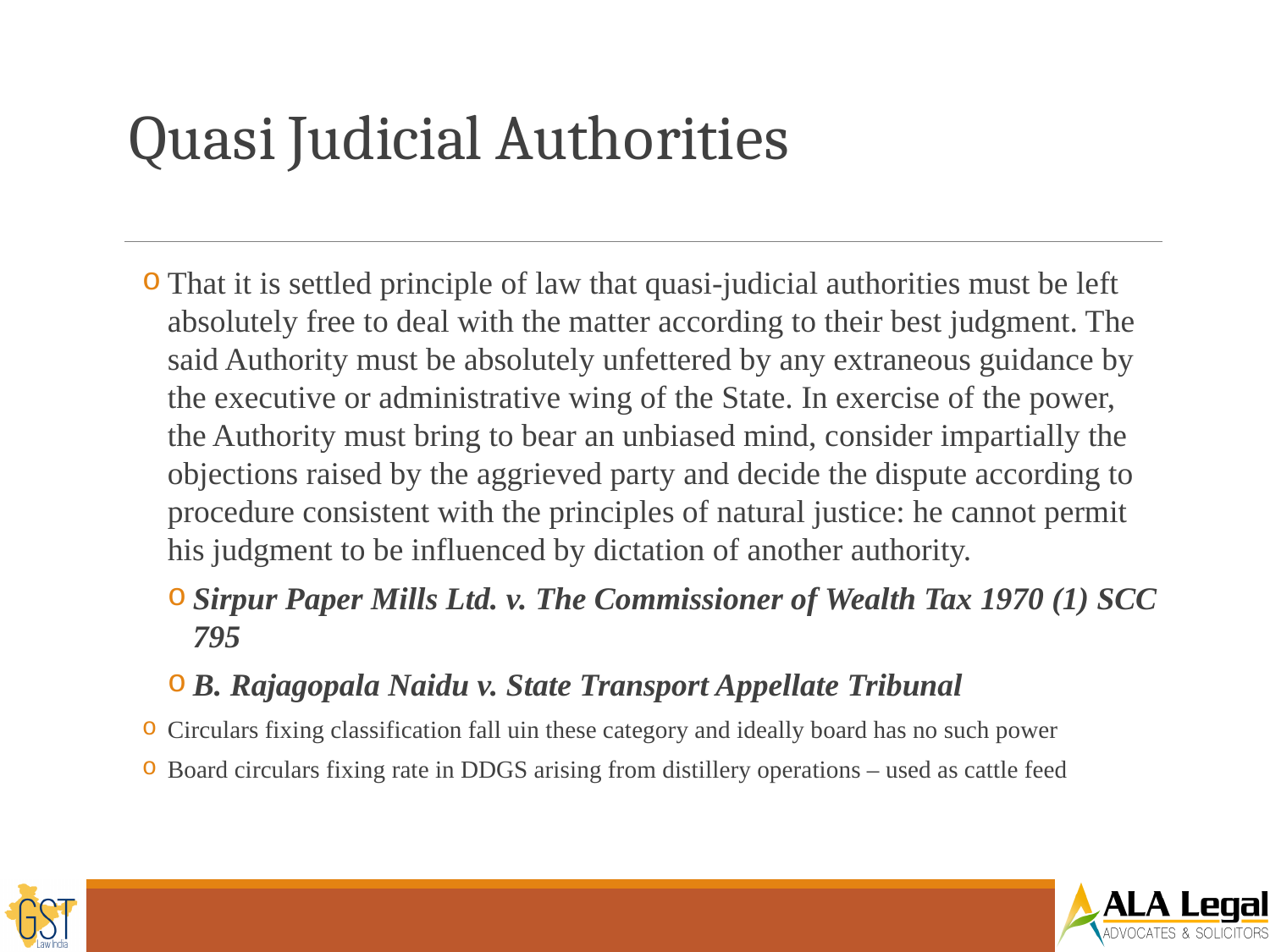

# Quasi Judicial Authorities
That it is settled principle of law that quasi-judicial authorities must be left absolutely free to deal with the matter according to their best judgment. The said Authority must be absolutely unfettered by any extraneous guidance by the executive or administrative wing of the State. In exercise of the power, the Authority must bring to bear an unbiased mind, consider impartially the objections raised by the aggrieved party and decide the dispute according to procedure consistent with the principles of natural justice: he cannot permit his judgment to be influenced by dictation of another authority.
Sirpur Paper Mills Ltd. v. The Commissioner of Wealth Tax 1970 (1) SCC 795
B. Rajagopala Naidu v. State Transport Appellate Tribunal
Circulars fixing classification fall uin these category and ideally board has no such power
Board circulars fixing rate in DDGS arising from distillery operations – used as cattle feed